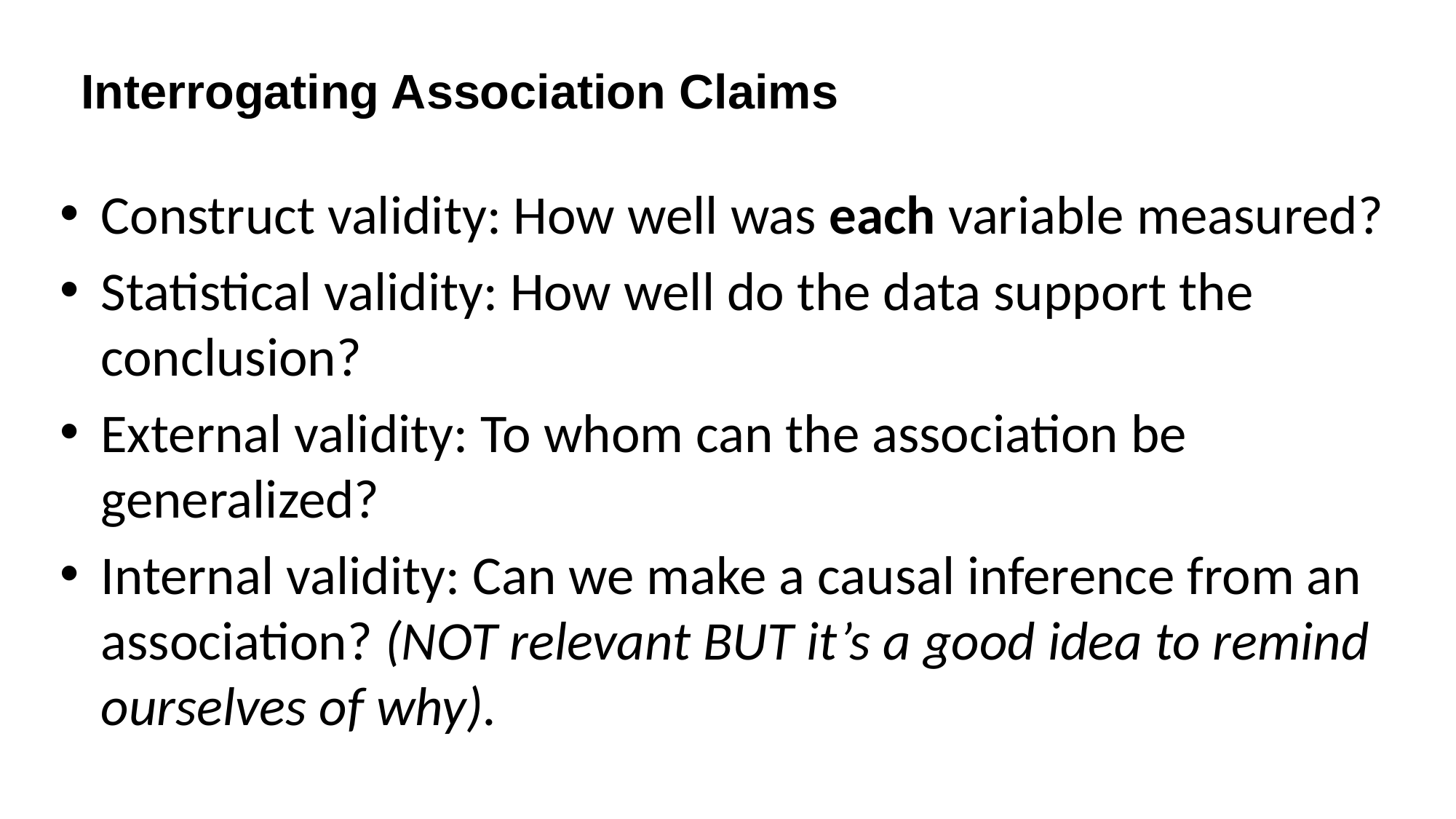

# Interrogating Association Claims
Construct validity: How well was each variable measured?
Statistical validity: How well do the data support the conclusion?
External validity: To whom can the association be generalized?
Internal validity: Can we make a causal inference from an association? (NOT relevant BUT it’s a good idea to remind ourselves of why).